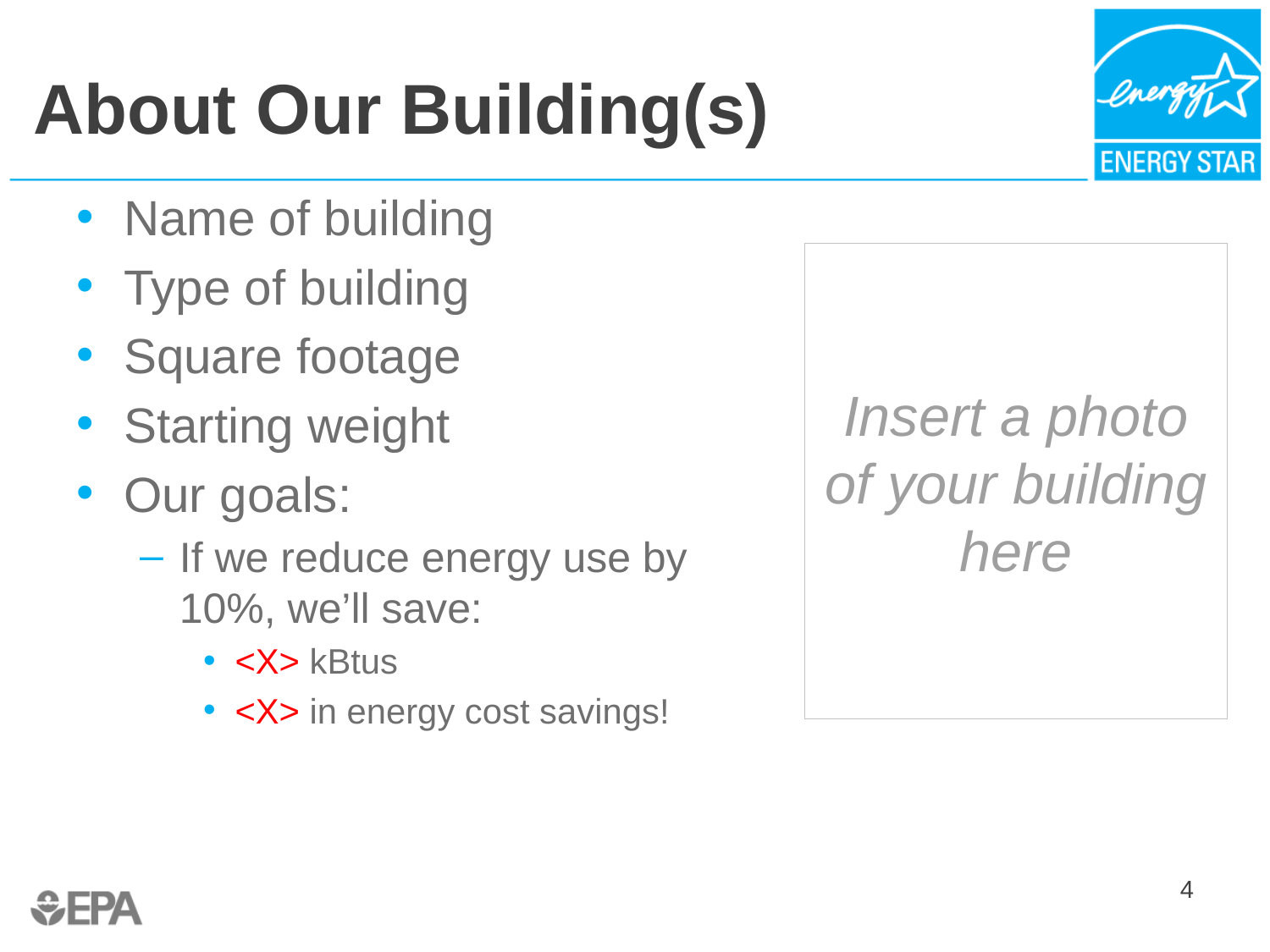

# About Our Building(s)
Name of building
Type of building
Square footage
Starting weight
Our goals:
If we reduce energy use by 10%, we’ll save:
<X> kBtus
<X> in energy cost savings!
Insert a photo of your building here
4